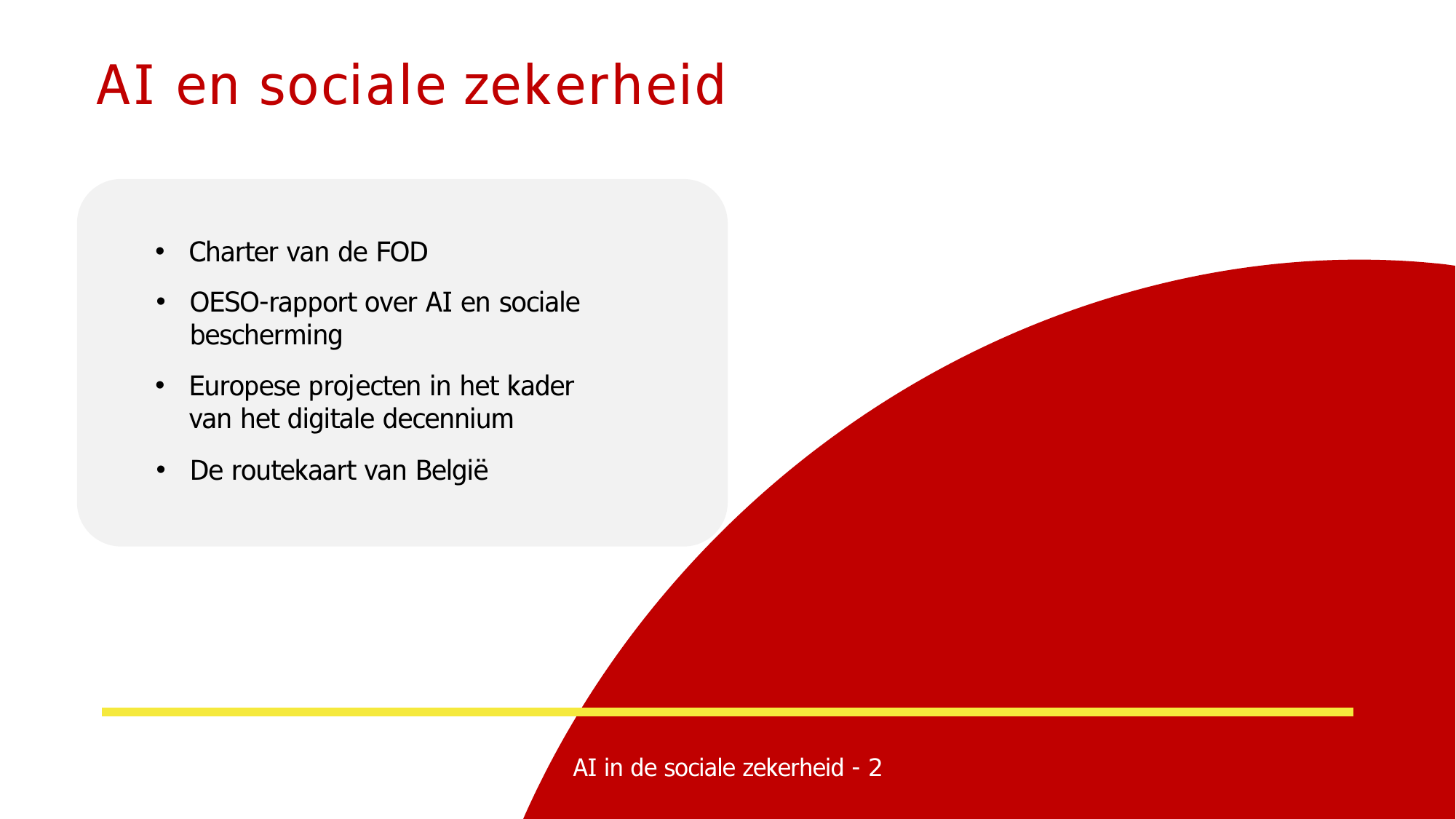

AI en sociale zekerheid

Charter van de FOD

OESO-rapport over AI en sociale bescherming
Europese projecten in het kader van het digitale decennium
De routekaart van België
AI in de sociale zekerheid - 2